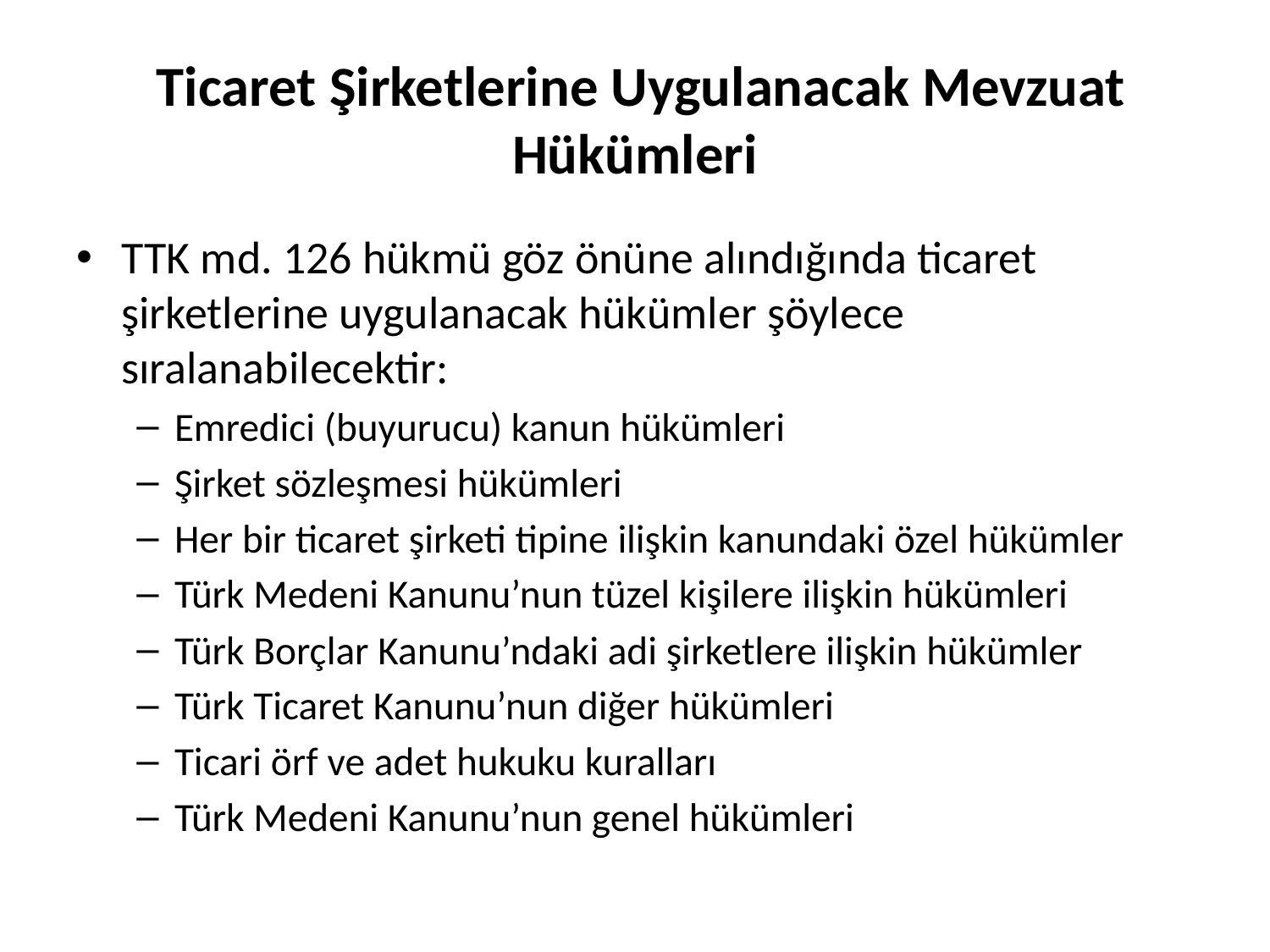

# Ticaret Şirketlerine Uygulanacak Mevzuat Hükümleri
TTK md. 126 hükmü göz önüne alındığında ticaret şirketlerine uygulanacak hükümler şöylece sıralanabilecektir:
Emredici (buyurucu) kanun hükümleri
Şirket sözleşmesi hükümleri
Her bir ticaret şirketi tipine ilişkin kanundaki özel hükümler
Türk Medeni Kanunu’nun tüzel kişilere ilişkin hükümleri
Türk Borçlar Kanunu’ndaki adi şirketlere ilişkin hükümler
Türk Ticaret Kanunu’nun diğer hükümleri
Ticari örf ve adet hukuku kuralları
Türk Medeni Kanunu’nun genel hükümleri